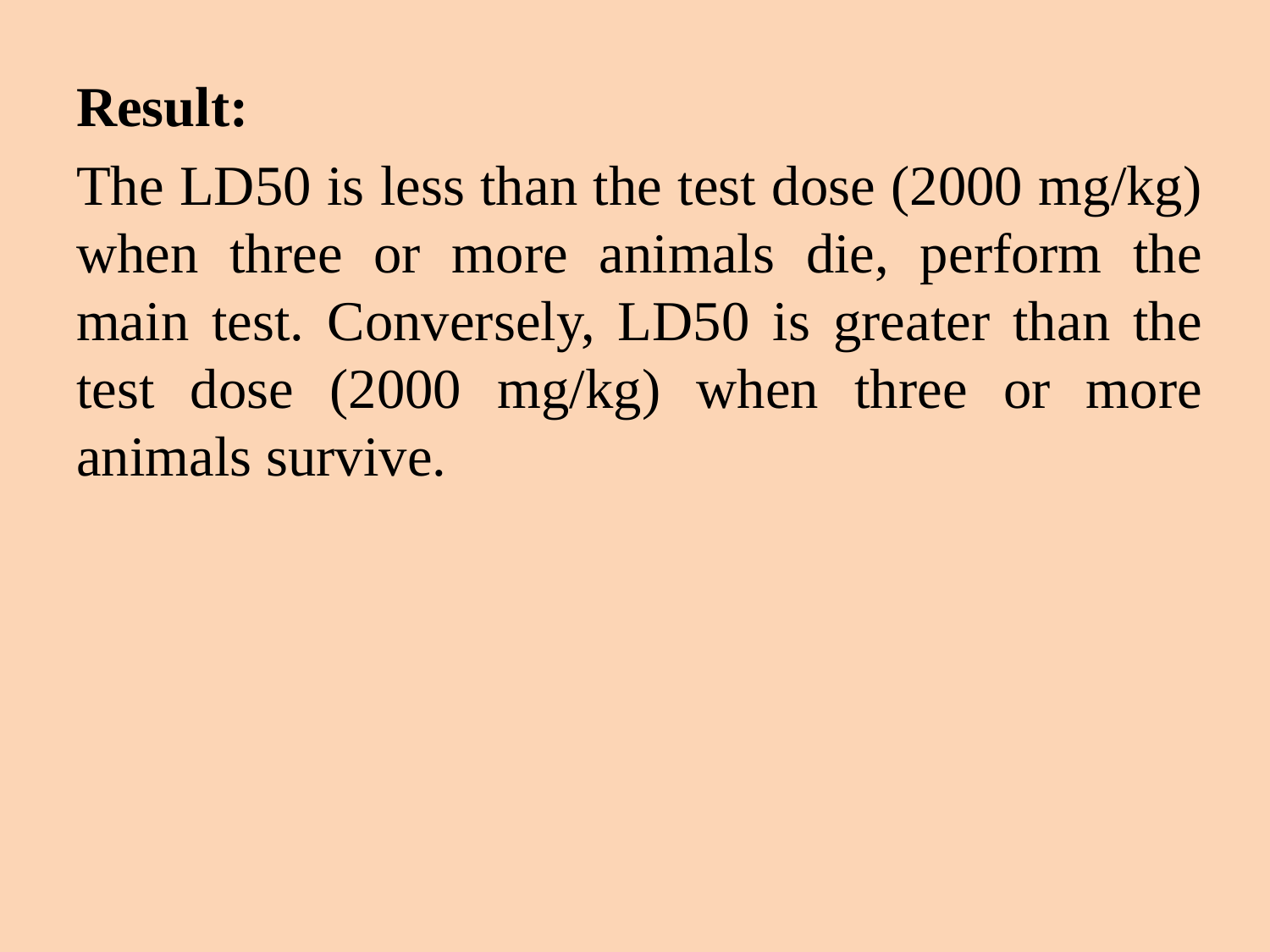

Result:
The LD50 is less than the test dose (2000 mg/kg) when three or more animals die, perform the main test. Conversely, LD50 is greater than the test dose (2000 mg/kg) when three or more animals survive.